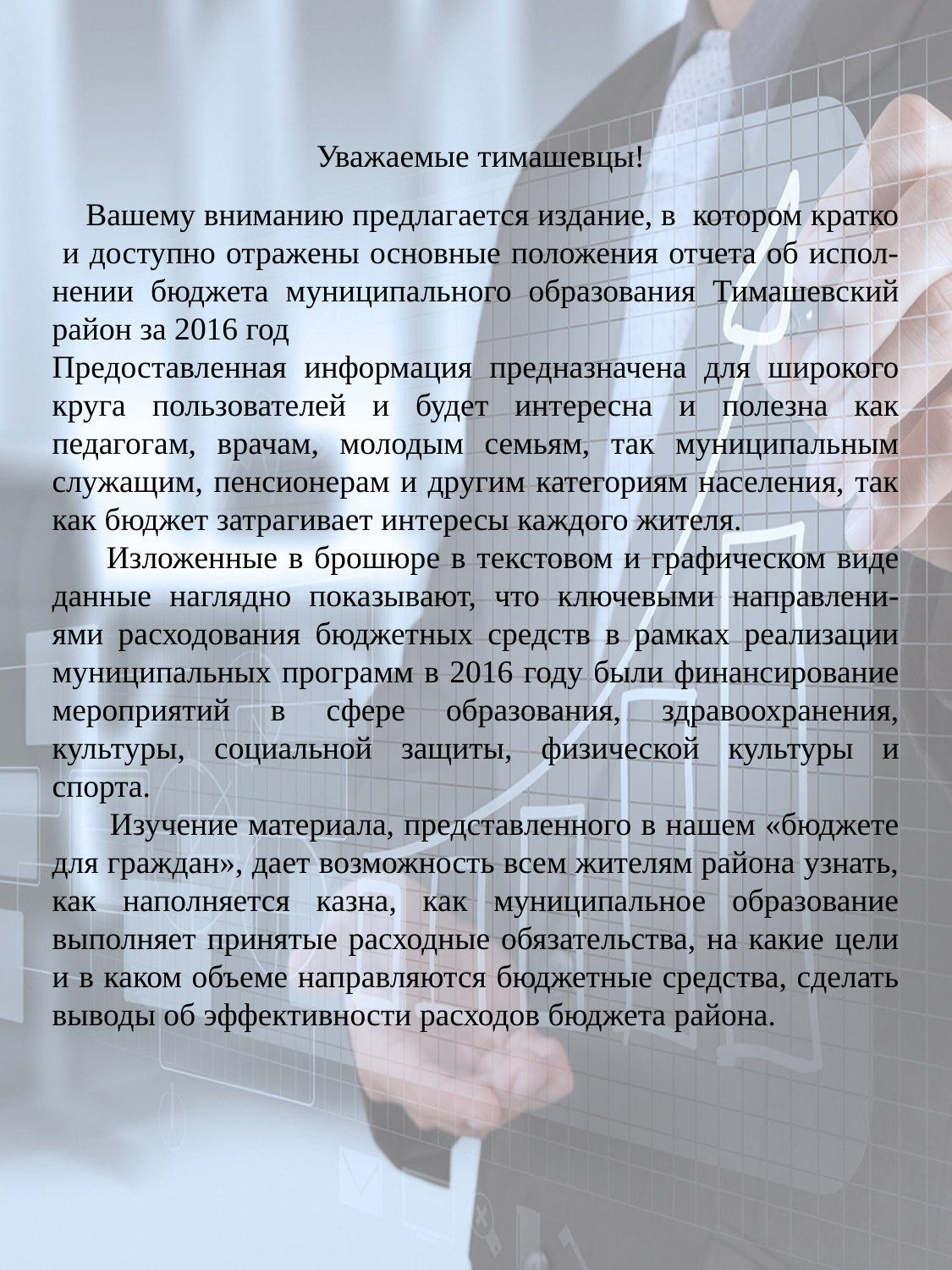

Уважаемые тимашевцы!
    Вашему вниманию предлагается издание, в  котором кратко  и доступно отражены основные положения отчета об испол-нении бюджета муниципального образования Тимашевский район за 2016 год
Предоставленная информация предназначена для широкого круга пользователей и будет интересна и полезна как педагогам, врачам, молодым семьям, так муниципальным служащим, пенсионерам и другим категориям населения, так как бюджет затрагивает интересы каждого жителя.
     Изложенные в брошюре в текстовом и графическом виде данные наглядно показывают, что ключевыми направлени-ями расходования бюджетных средств в рамках реализации муниципальных программ в 2016 году были финансирование мероприятий в сфере образования, здравоохранения, культуры, социальной защиты, физической культуры и спорта.
      Изучение материала, представленного в нашем «бюджете для граждан», дает возможность всем жителям района узнать, как наполняется казна, как муниципальное образование выполняет принятые расходные обязательства, на какие цели и в каком объеме направляются бюджетные средства, сделать выводы об эффективности расходов бюджета района.